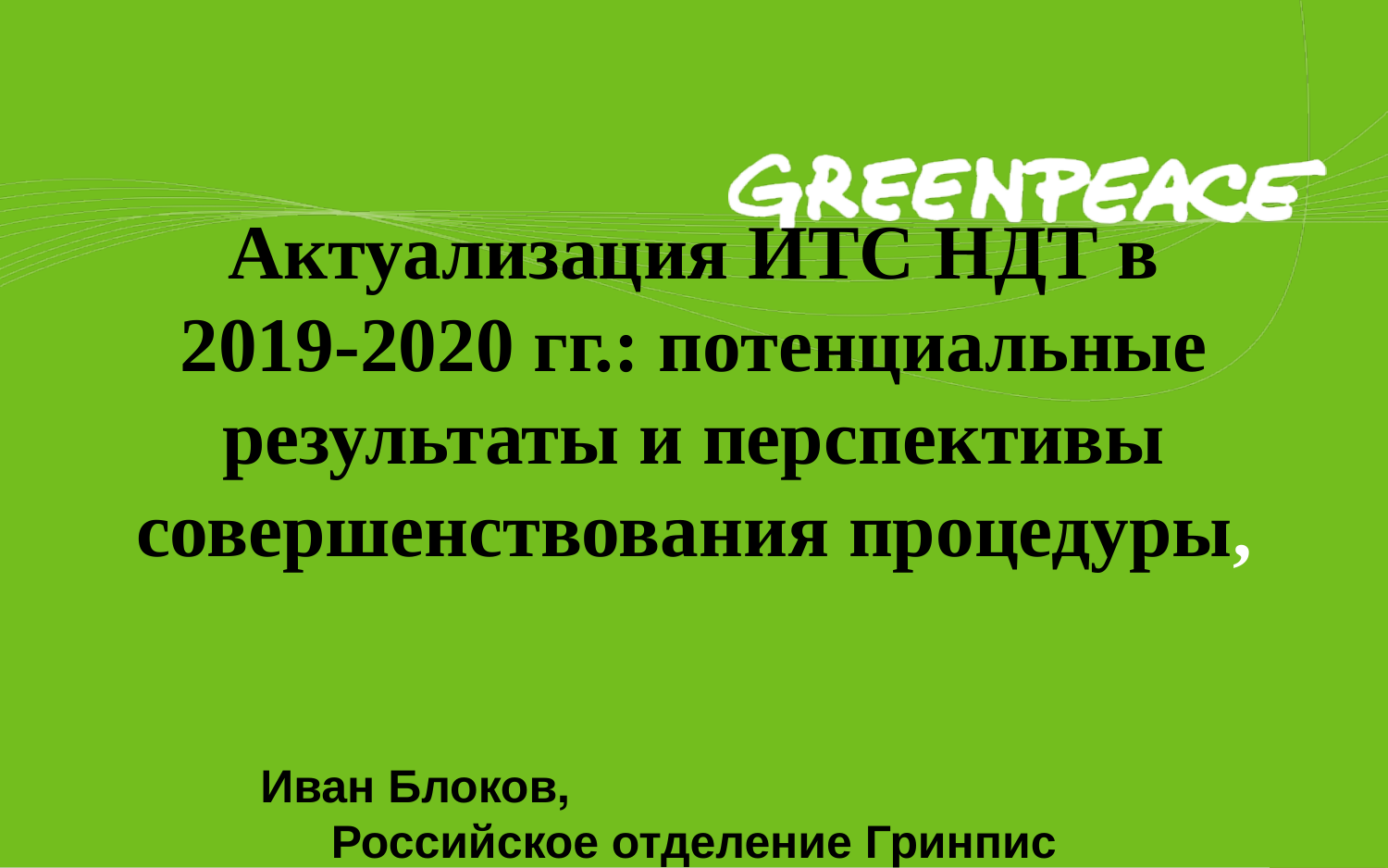

# Актуализация ИТС НДТ в 2019-2020 гг.: потенциальные результаты и перспективы совершенствования процедуры, Иван Блоков,                                            Российское отделение Гринпис